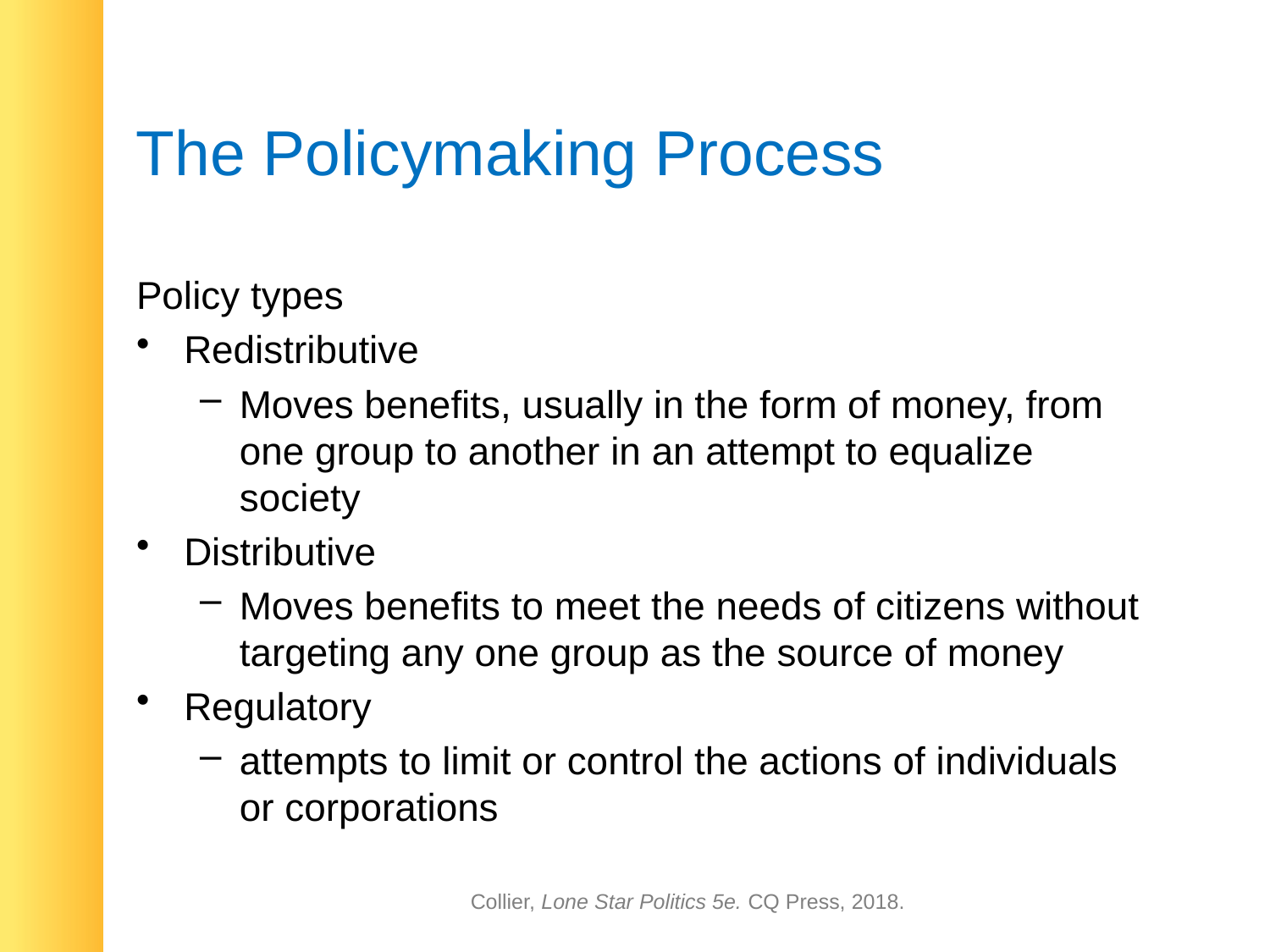

# The Policymaking Process
Policy types
Redistributive
Moves benefits, usually in the form of money, from one group to another in an attempt to equalize society
Distributive
Moves benefits to meet the needs of citizens without targeting any one group as the source of money
Regulatory
attempts to limit or control the actions of individuals or corporations
Collier, Lone Star Politics 5e. CQ Press, 2018.